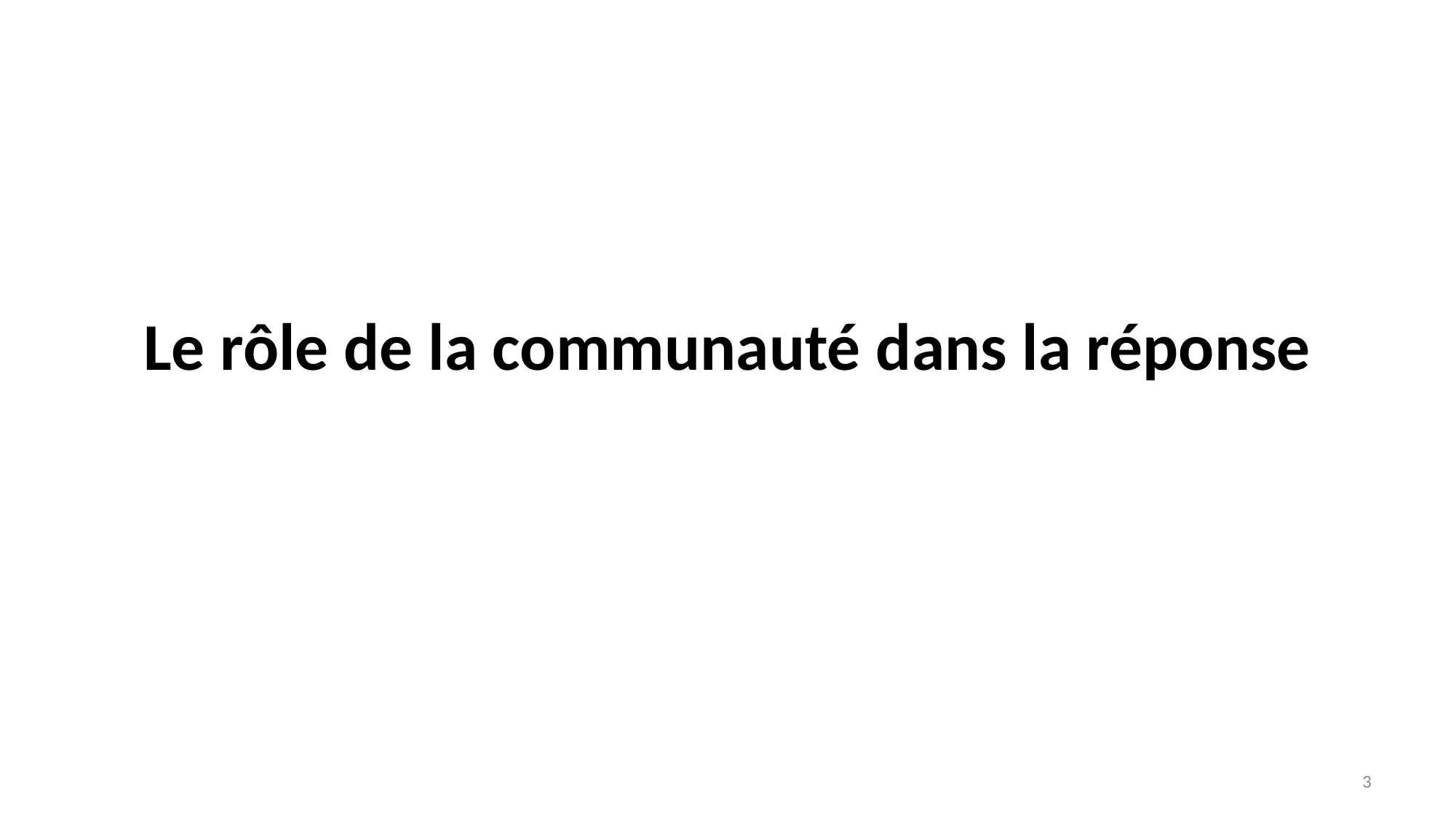

# Le rôle de la communauté dans la réponse
3